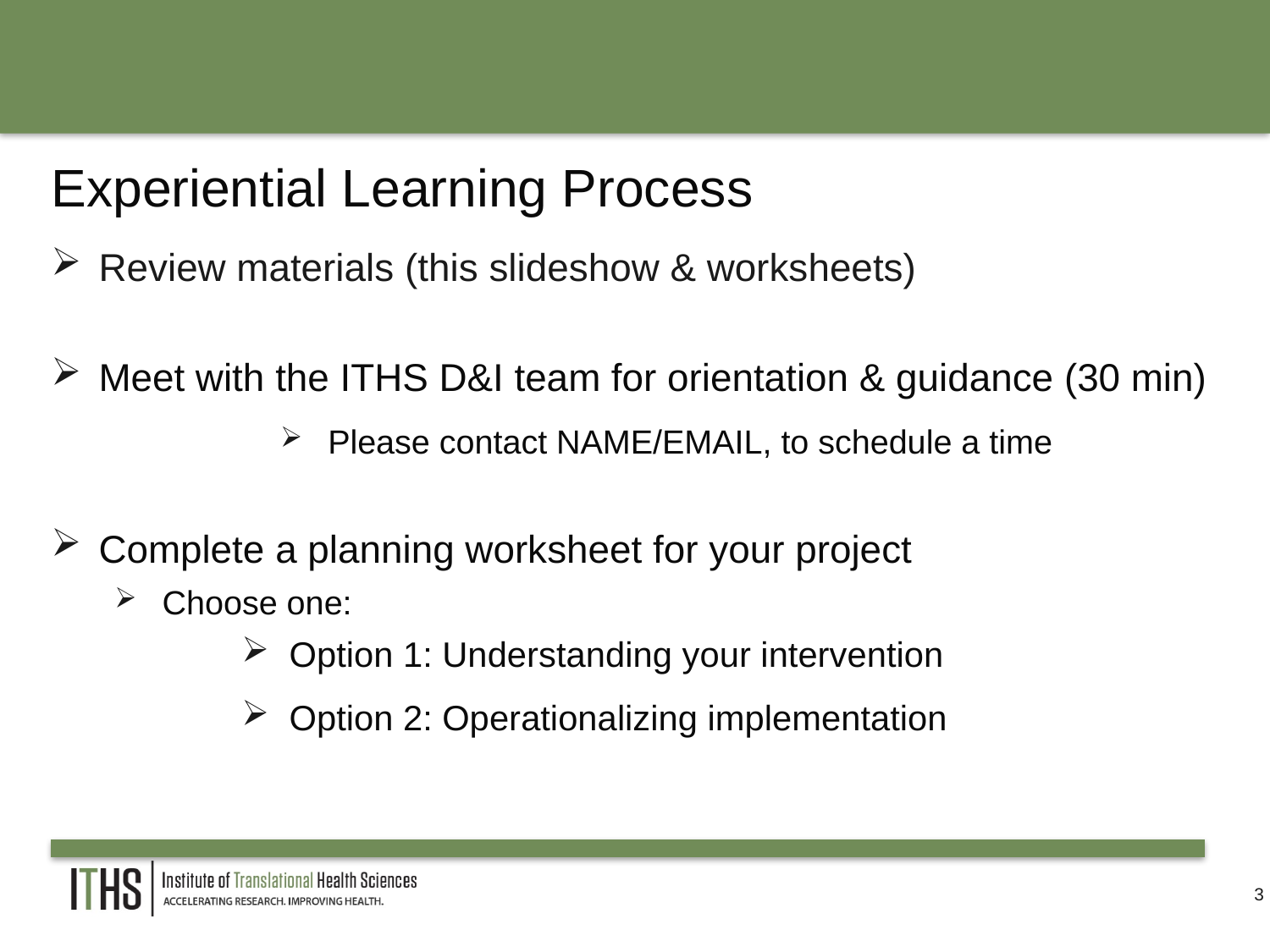

# Experiential Learning Process
Review materials (this slideshow & worksheets)
Meet with the ITHS D&I team for orientation & guidance (30 min)
Please contact NAME/EMAIL, to schedule a time
Complete a planning worksheet for your project
Choose one:
Option 1: Understanding your intervention
Option 2: Operationalizing implementation